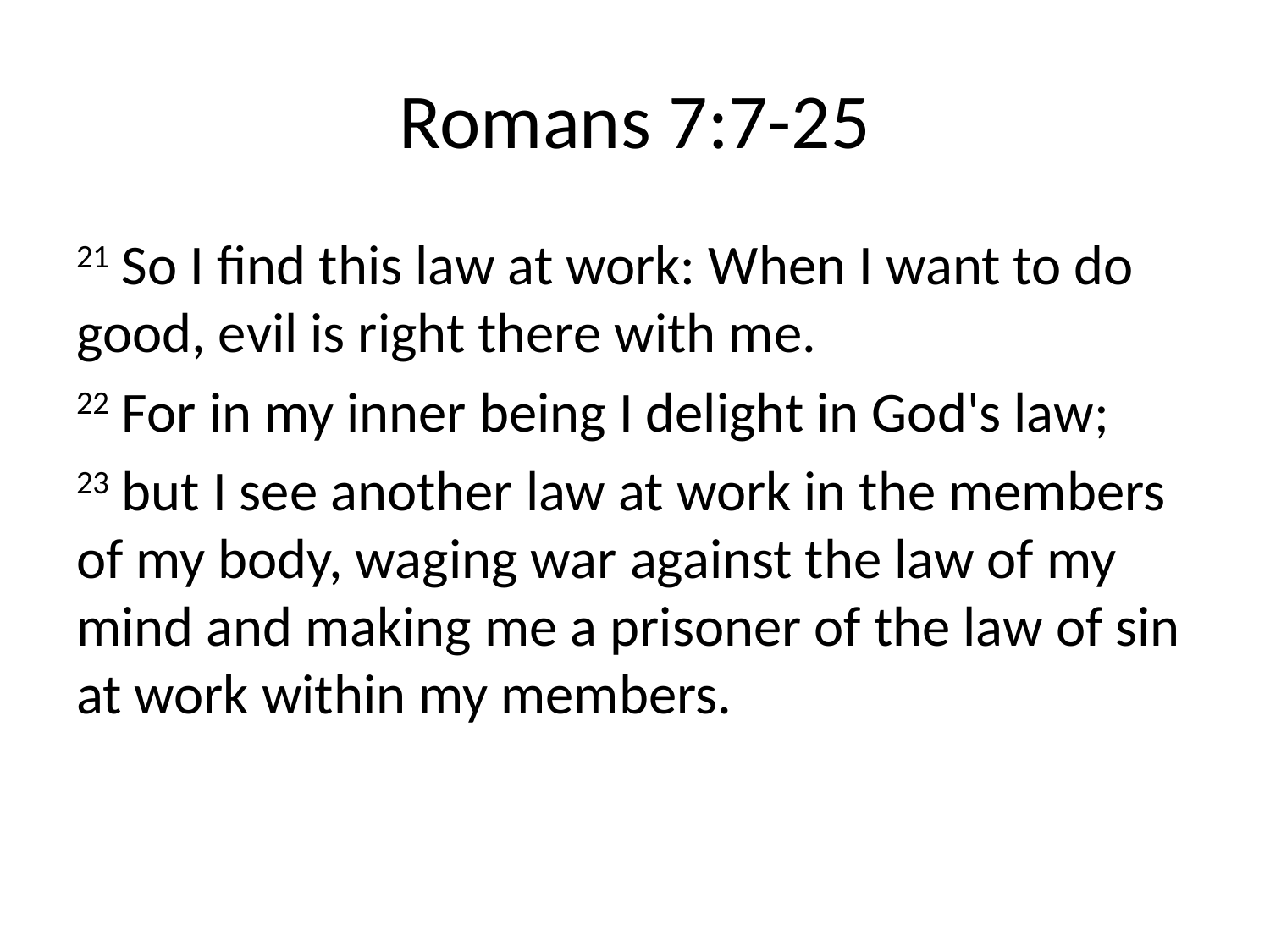

# Romans 7:7-25
21 So I find this law at work: When I want to do good, evil is right there with me.
22 For in my inner being I delight in God's law;
23 but I see another law at work in the members of my body, waging war against the law of my mind and making me a prisoner of the law of sin at work within my members.